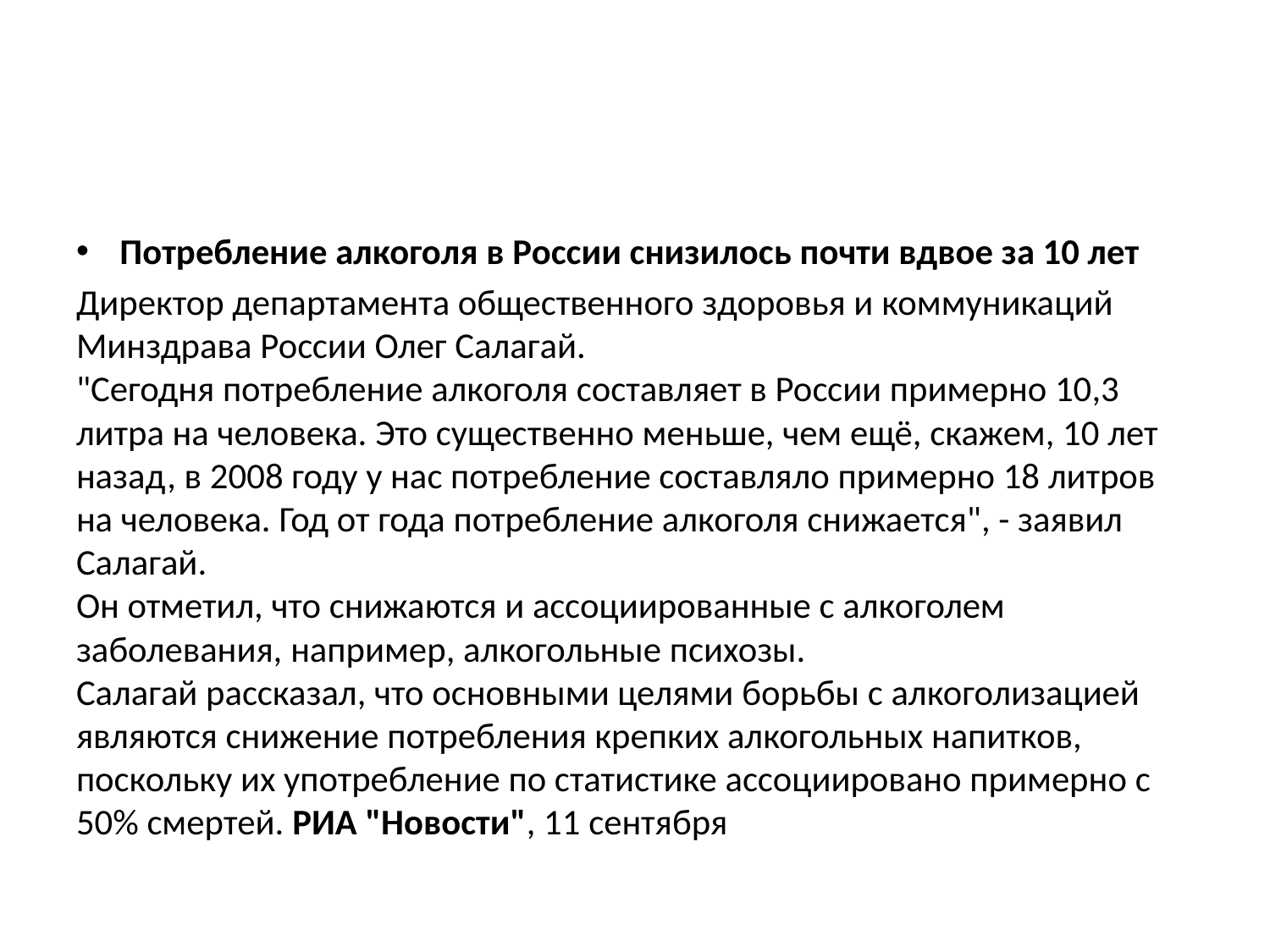

#
Потребление алкоголя в России снизилось почти вдвое за 10 лет
Директор департамента общественного здоровья и коммуникаций Минздрава России Олег Салагай.
"Сегодня потребление алкоголя составляет в России примерно 10,3 литра на человека. Это существенно меньше, чем ещё, скажем, 10 лет назад, в 2008 году у нас потребление составляло примерно 18 литров на человека. Год от года потребление алкоголя снижается", - заявил Салагай.
Он отметил, что снижаются и ассоциированные с алкоголем заболевания, например, алкогольные психозы.
Салагай рассказал, что основными целями борьбы с алкоголизацией являются снижение потребления крепких алкогольных напитков, поскольку их употребление по статистике ассоциировано примерно с 50% смертей. РИА "Новости", 11 сентября